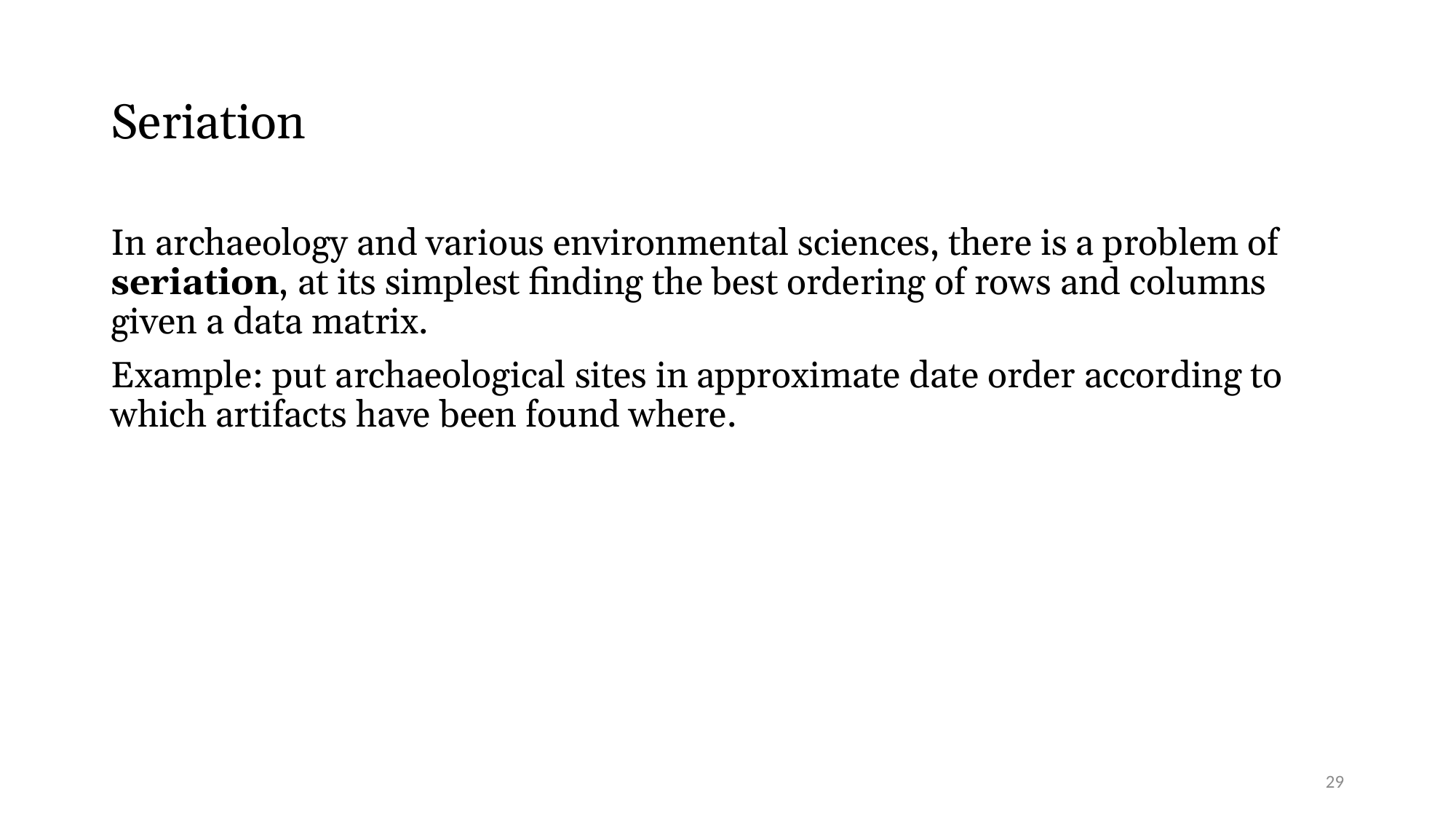

# Seriation
In archaeology and various environmental sciences, there is a problem of seriation, at its simplest finding the best ordering of rows and columns given a data matrix.
Example: put archaeological sites in approximate date order according to which artifacts have been found where.

29